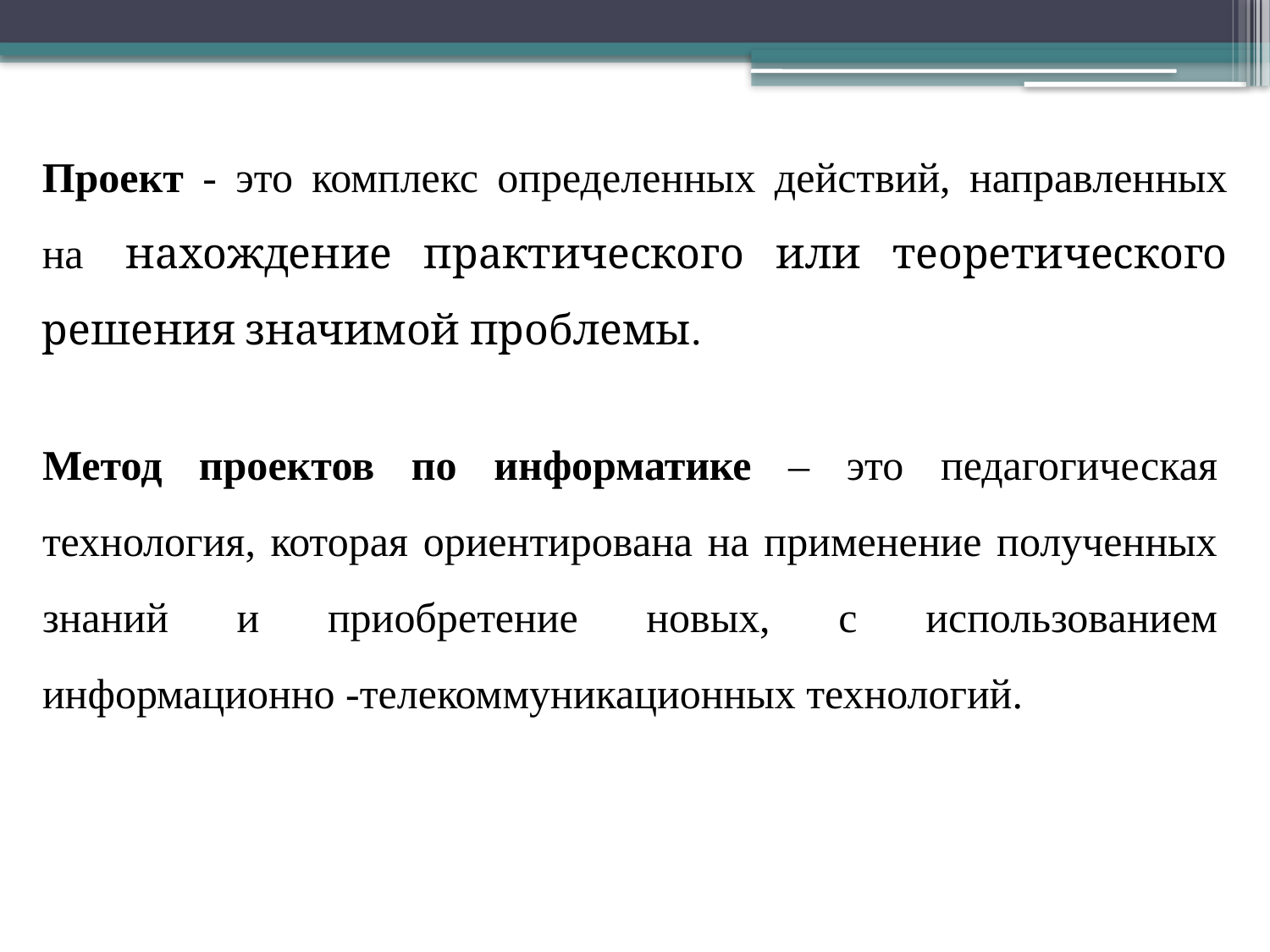

Проект - это комплекс определенных действий, направленных на  нахождение практического или теоретического решения значимой проблемы.
Метод проектов по информатике – это педагогическая технология, которая ориентирована на применение полученных знаний и приобретение новых, с использованием информационно -телекоммуникационных технологий.